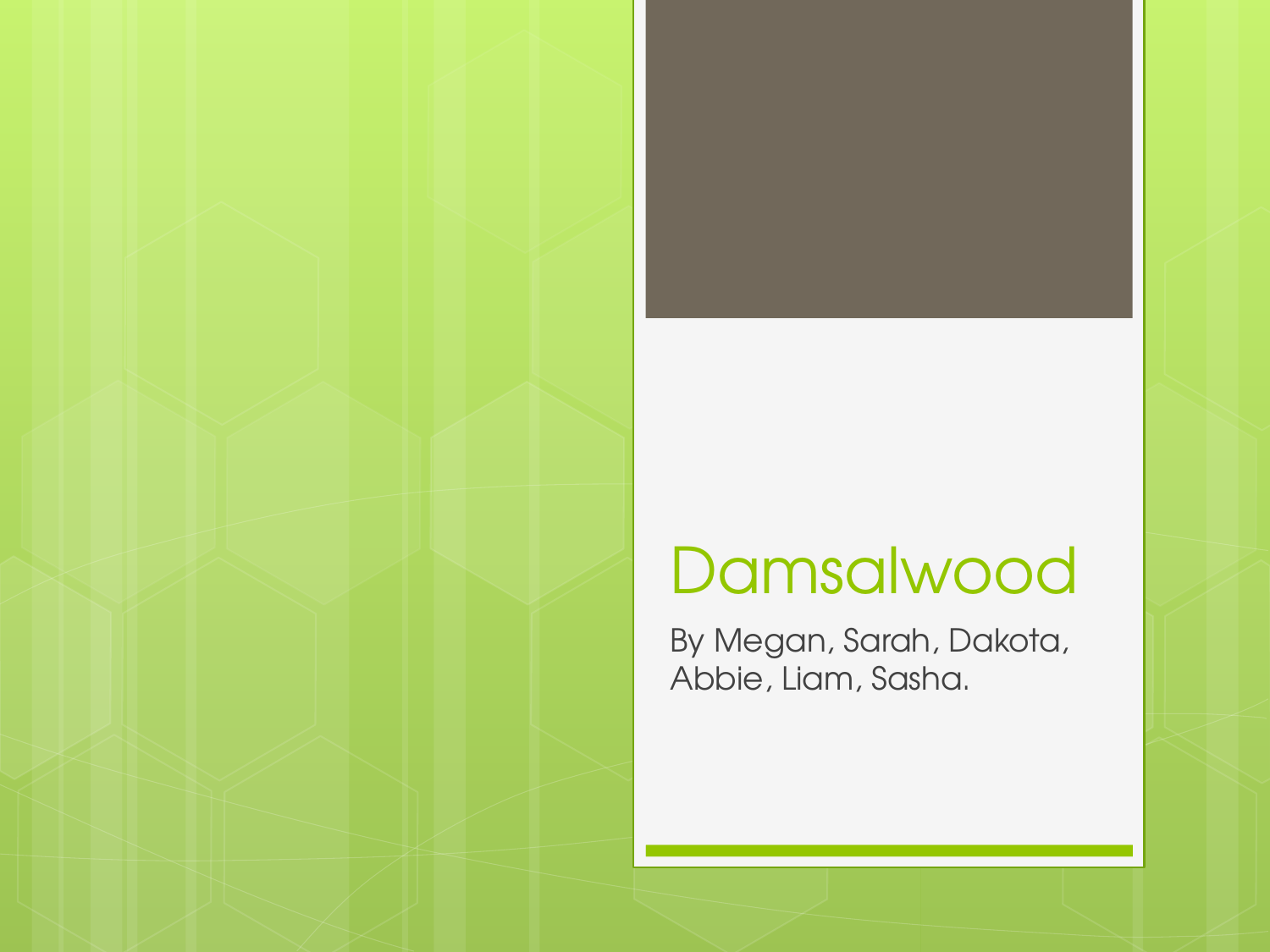

# Damsalwood
By Megan, Sarah, Dakota, Abbie, Liam, Sasha.